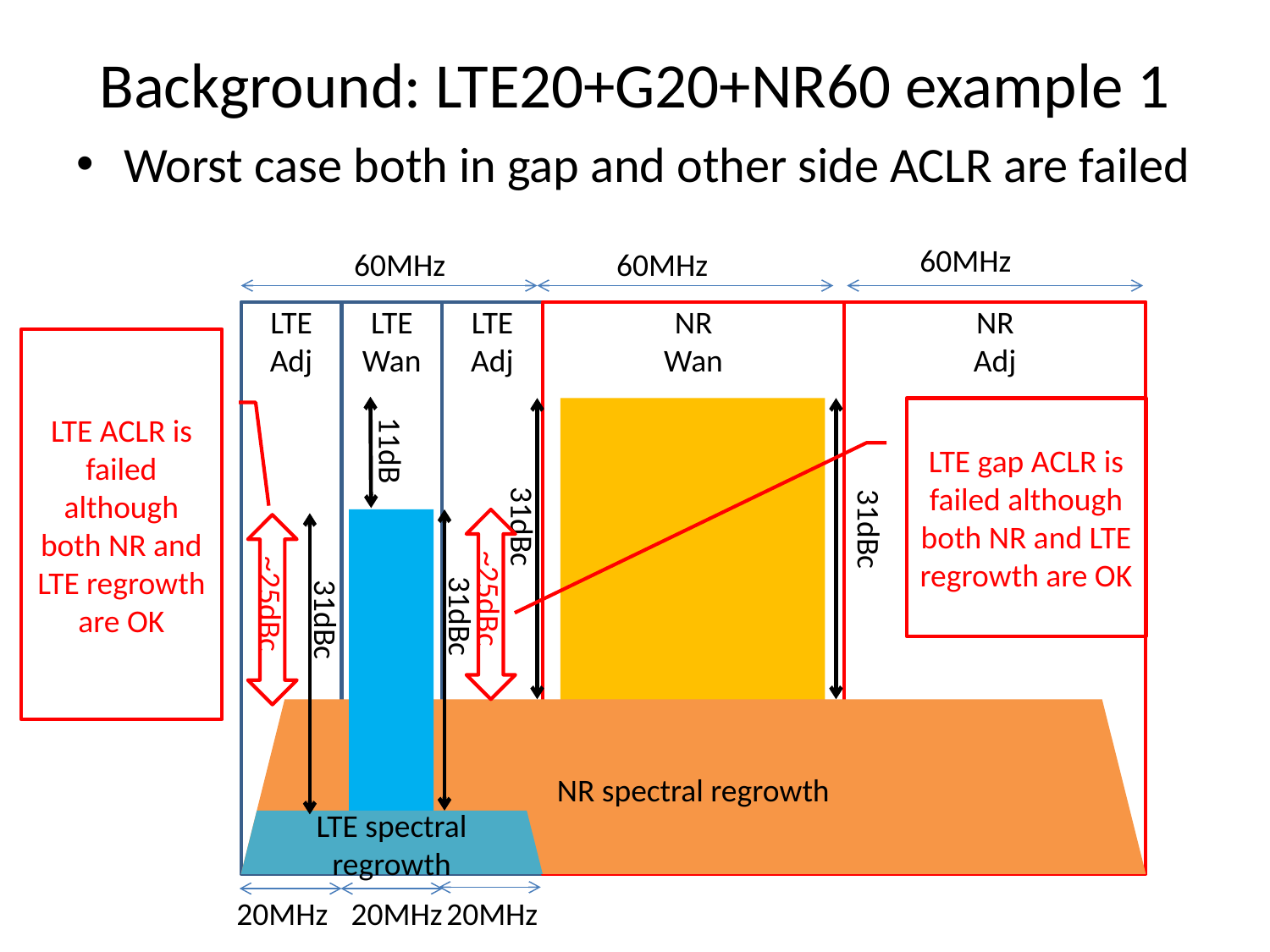

# Background: LTE20+G20+NR60 example 1
Worst case both in gap and other side ACLR are failed
60MHz
60MHz
60MHz
LTE
Adj

LTE
Wan

LTE
Adj

NR
Wan

NR
Adj

LTE ACLR is failed although both NR and LTE regrowth are OK

LTE gap ACLR is failed although both NR and LTE regrowth are OK
11dB
31dBc
31dBc

~25dBc
~25dBc

31dBc
31dBc
NR spectral regrowth
LTE spectral regrowth
20MHz
20MHz
20MHz